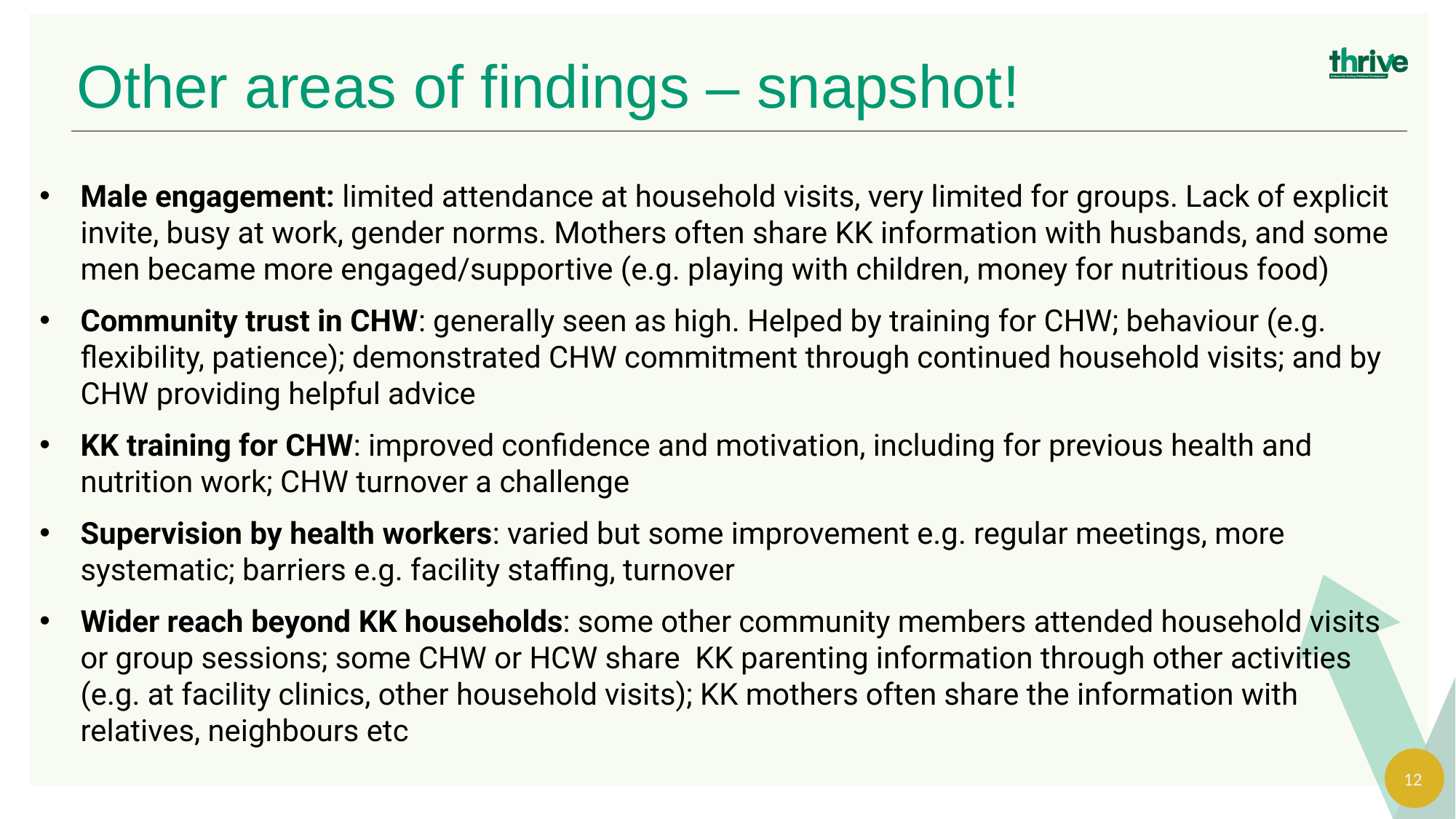

Other areas of findings – snapshot!
Male engagement: limited attendance at household visits, very limited for groups. Lack of explicit invite, busy at work, gender norms. Mothers often share KK information with husbands, and some men became more engaged/supportive (e.g. playing with children, money for nutritious food)
Community trust in CHW: generally seen as high. Helped by training for CHW; behaviour (e.g. flexibility, patience); demonstrated CHW commitment through continued household visits; and by CHW providing helpful advice
KK training for CHW: improved confidence and motivation, including for previous health and nutrition work; CHW turnover a challenge
Supervision by health workers: varied but some improvement e.g. regular meetings, more systematic; barriers e.g. facility staffing, turnover
Wider reach beyond KK households: some other community members attended household visits or group sessions; some CHW or HCW share  KK parenting information through other activities (e.g. at facility clinics, other household visits); KK mothers often share the information with relatives, neighbours etc